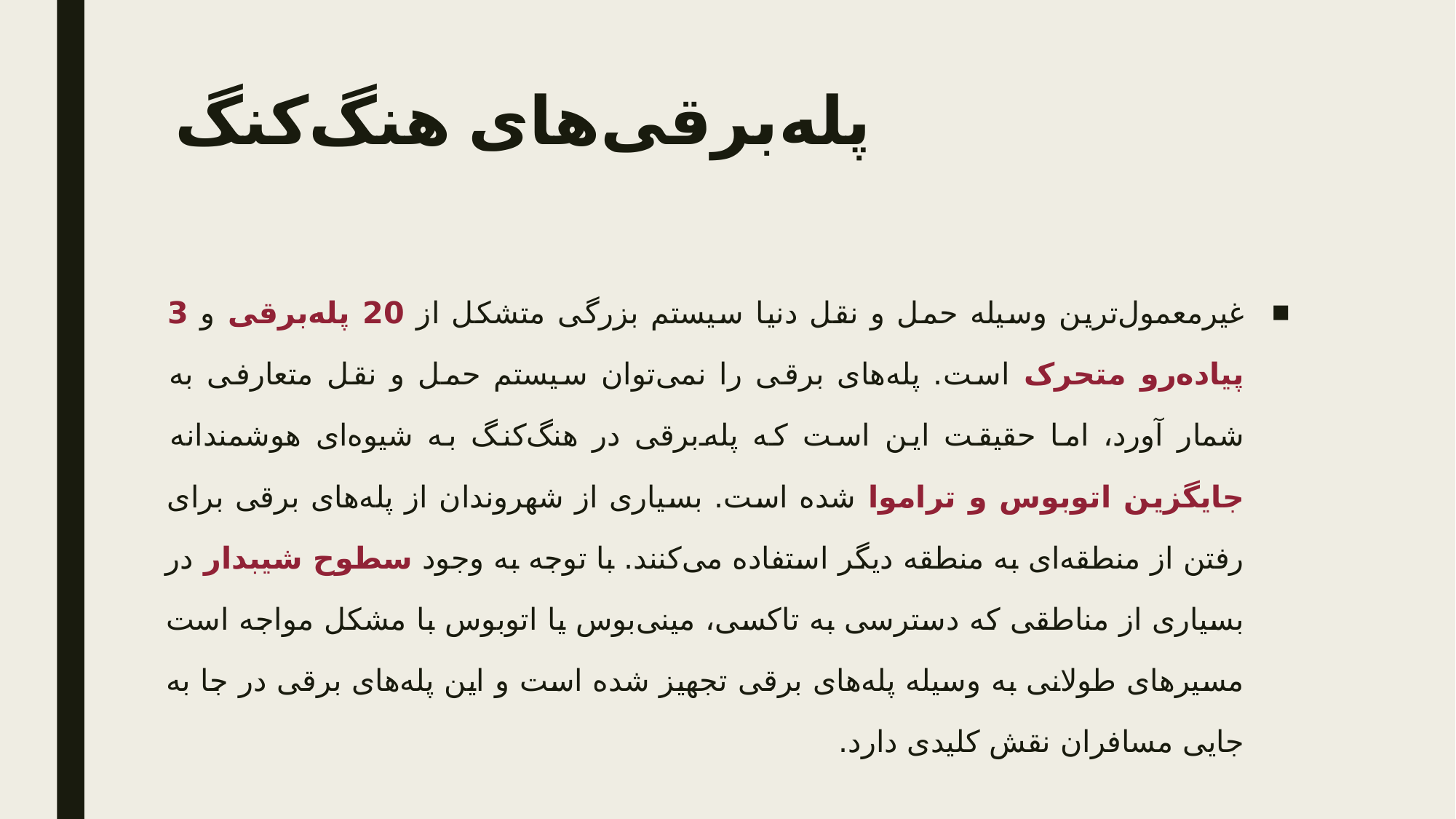

# پله‌برقی‌های هنگ‌کنگ
غیرمعمول‌ترین وسیله حمل و نقل دنیا سیستم بزرگی متشکل از 20 پله‌برقی و 3 پیاده‌رو متحرک است. پله‌های برقی را نمی‌توان سیستم حمل و نقل متعارفی به شمار آورد، اما حقیقت این است که پله‌برقی در هنگ‌کنگ به شیوه‌ای هوشمندانه جایگزین اتوبوس و تراموا شده است. بسیاری از شهروندان از پله‌های برقی برای رفتن از منطقه‌ای به منطقه دیگر استفاده می‌کنند. با توجه به وجود سطوح شیبدار در بسیاری از مناطقی که دسترسی به تاکسی، مینی‌بوس یا اتوبوس با مشکل مواجه است مسیرهای طولانی به وسیله پله‌های برقی تجهیز شده است و این پله‌های برقی در جا به جایی مسافران نقش کلیدی دارد.